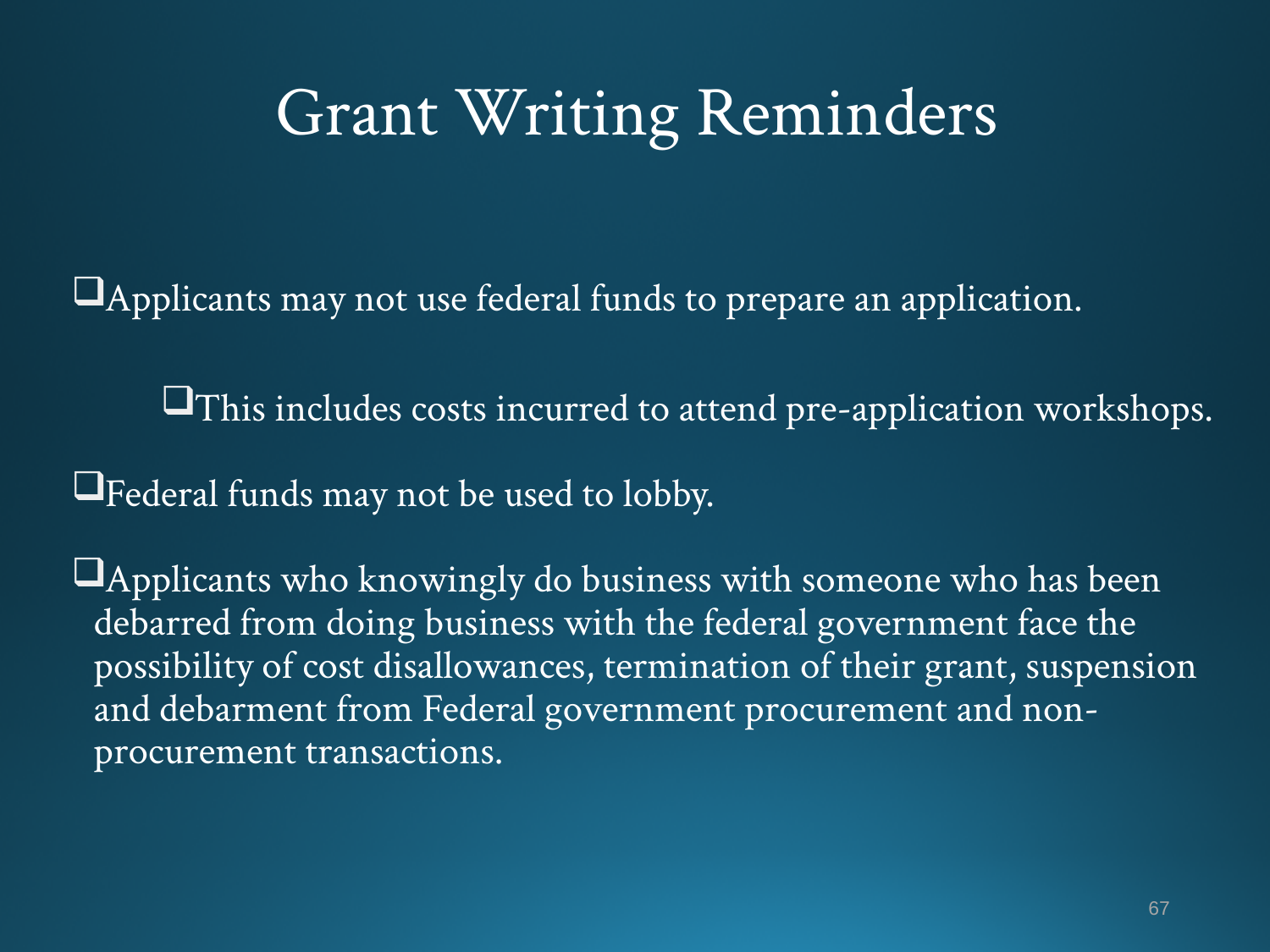

# Grant Writing Reminders
Applicants may not use federal funds to prepare an application.

This includes costs incurred to attend pre-application workshops.

Federal funds may not be used to lobby.

Applicants who knowingly do business with someone who has been debarred from doing business with the federal government face the possibility of cost disallowances, termination of their grant, suspension and debarment from Federal government procurement and non-procurement transactions.

67